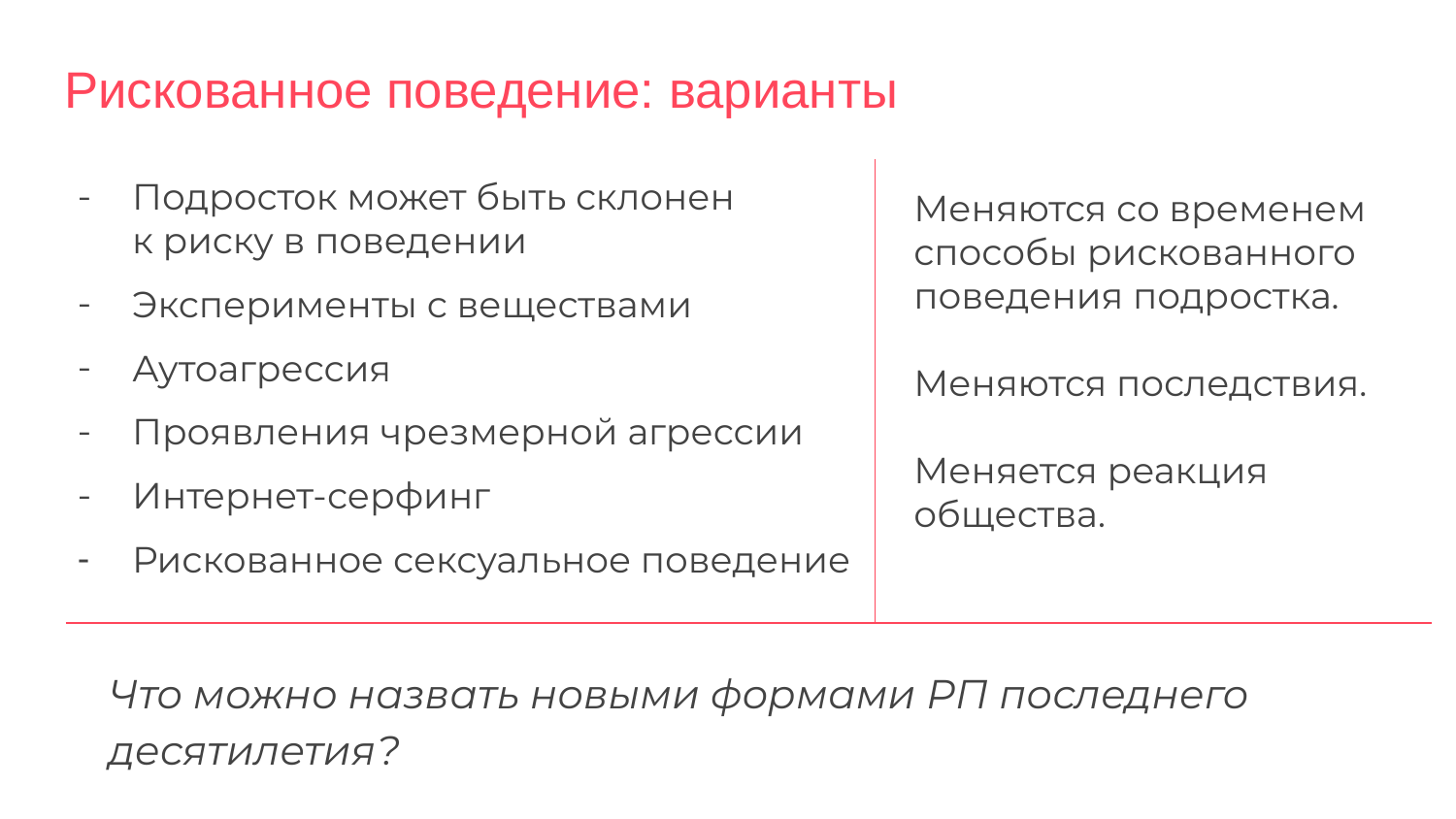

# Рискованное поведение: варианты
Подросток может быть склонен
к риску в поведении
Эксперименты с веществами
Аутоагрессия
Проявления чрезмерной агрессии
Интернет-серфинг
Рискованное сексуальное поведение

Меняются со временем способы рискованного поведения подростка.
Меняются последствия.
Меняется реакция общества.
Что можно назвать новыми формами РП последнего десятилетия?